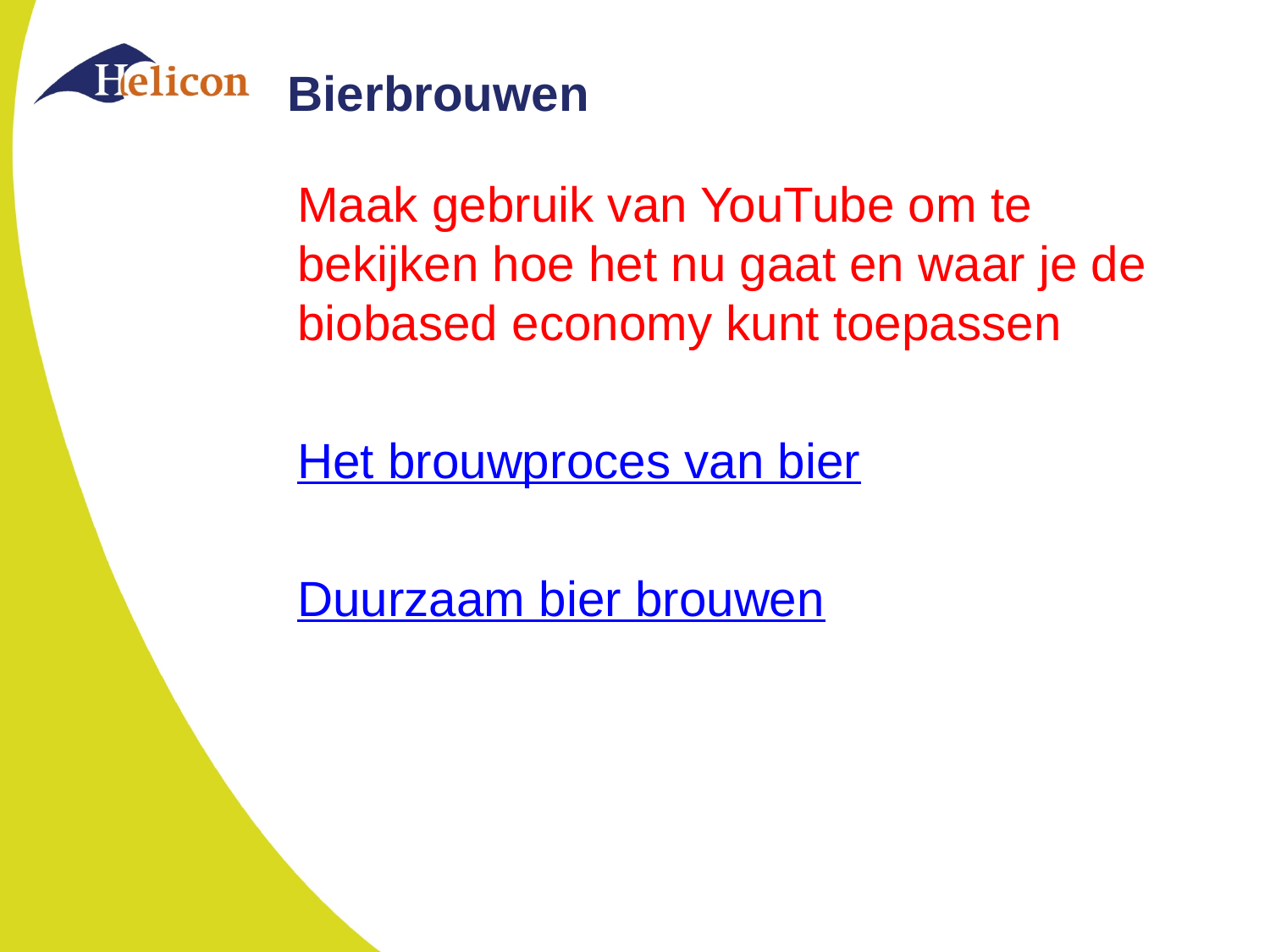

# Bierbrouwen
Maak gebruik van YouTube om te bekijken hoe het nu gaat en waar je de biobased economy kunt toepassen

Het brouwproces van bier

Duurzaam bier brouwen